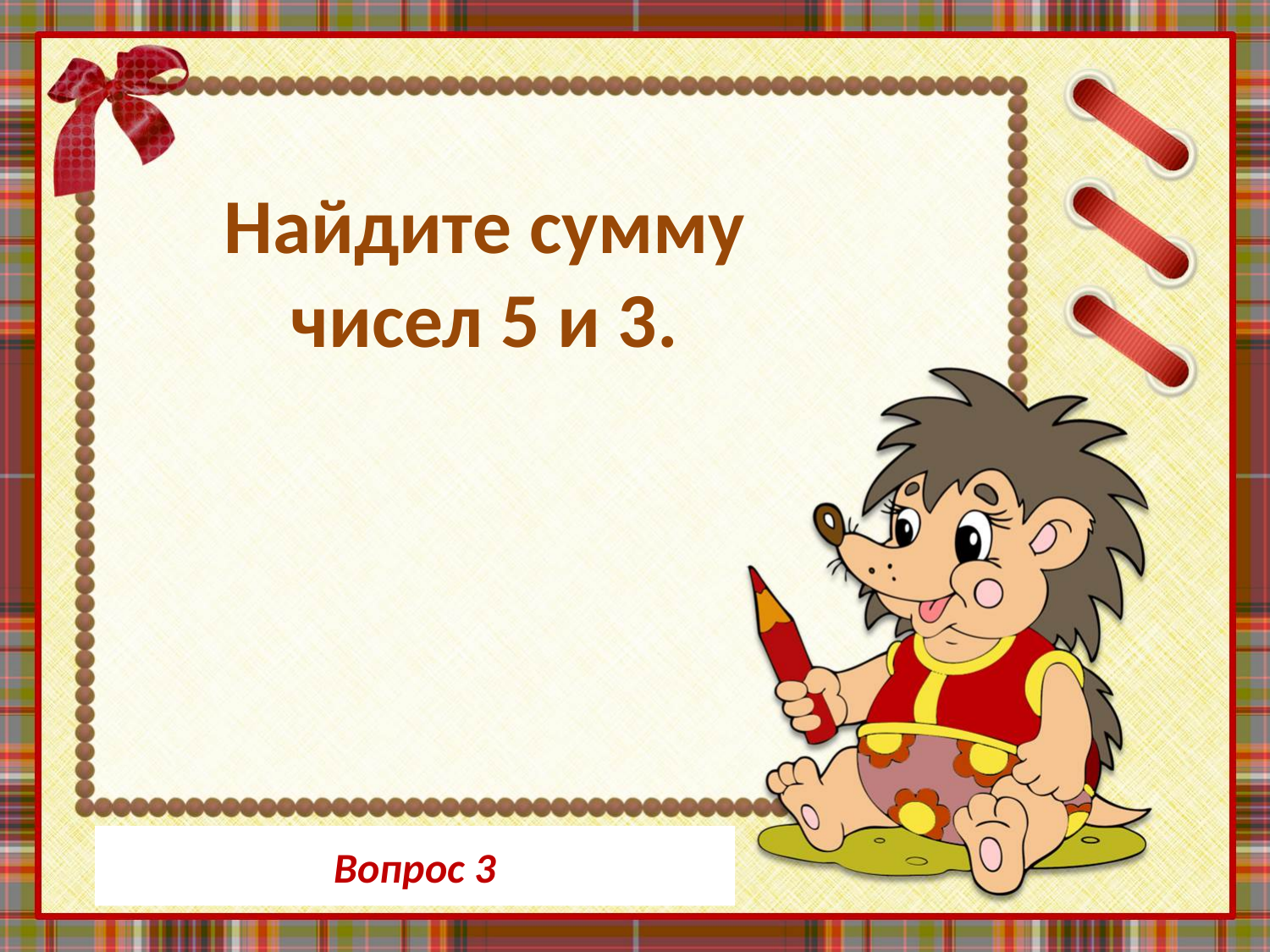

Найдите сумму чисел 5 и 3.
Вопрос 3